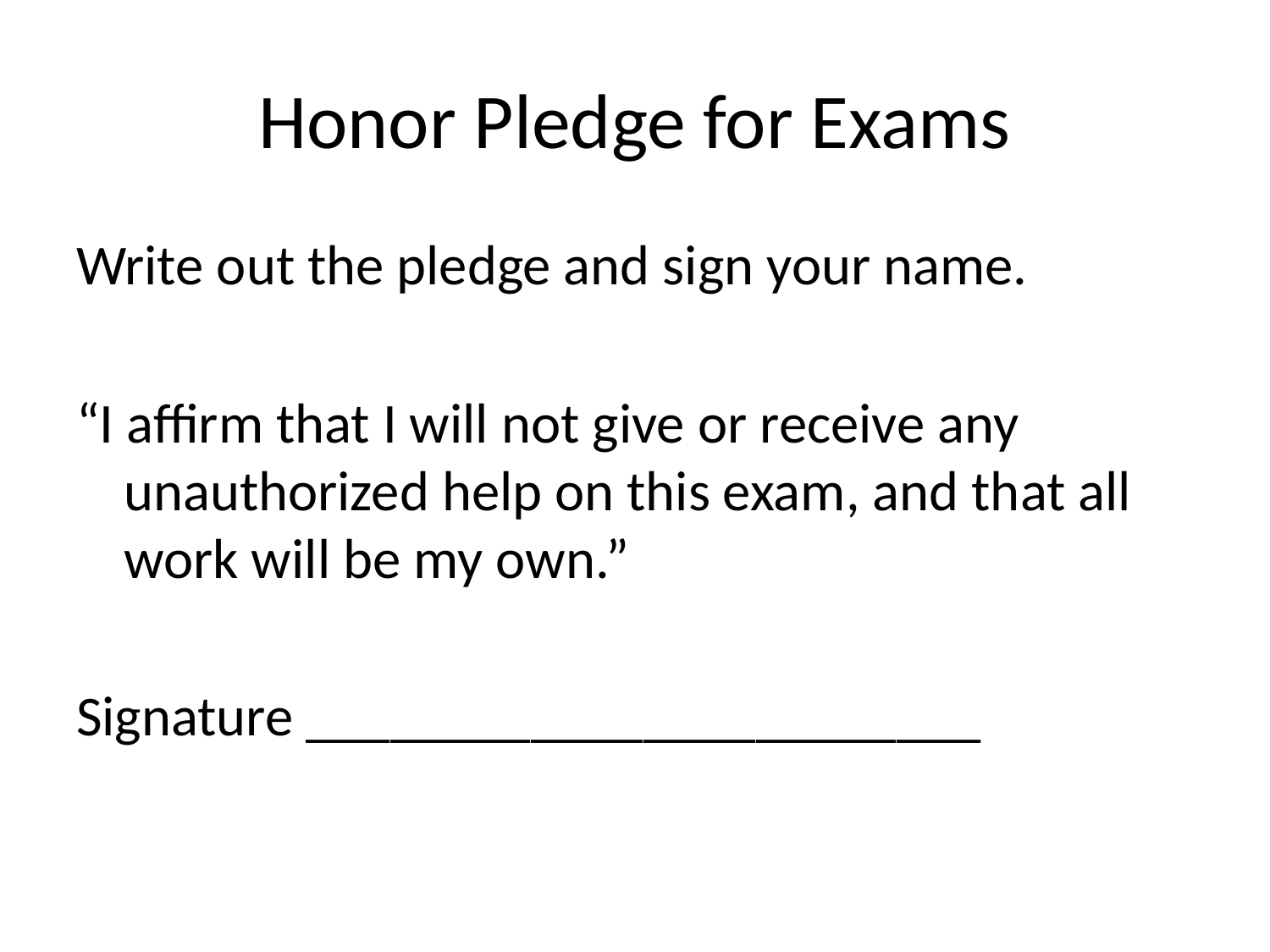

# Honor Pledge for Exams
Write out the pledge and sign your name.

“I affirm that I will not give or receive any unauthorized help on this exam, and that all work will be my own.”

Signature ________________________